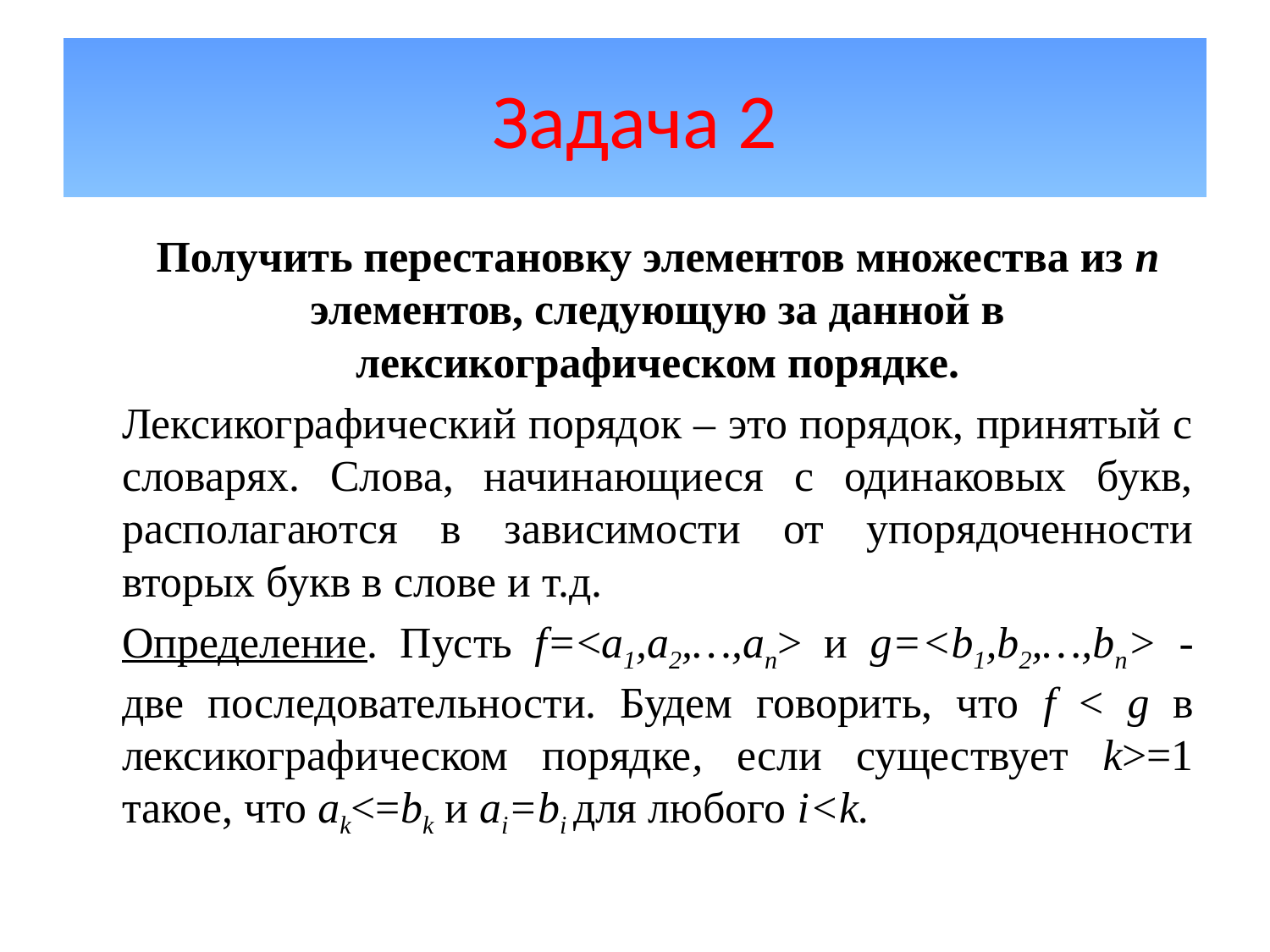

# Задача 2
Получить перестановку элементов множества из n элементов, следующую за данной в лексикографическом порядке.
Лексикографический порядок – это порядок, принятый с словарях. Слова, начинающиеся с одинаковых букв, располагаются в зависимости от упорядоченности вторых букв в слове и т.д.
Определение. Пусть f=<a1,a2,…,an> и g=<b1,b2,…,bn> - две последовательности. Будем говорить, что f < g в лексикографическом порядке, если существует k>=1 такое, что ak<=bk и ai=bi для любого i<k.